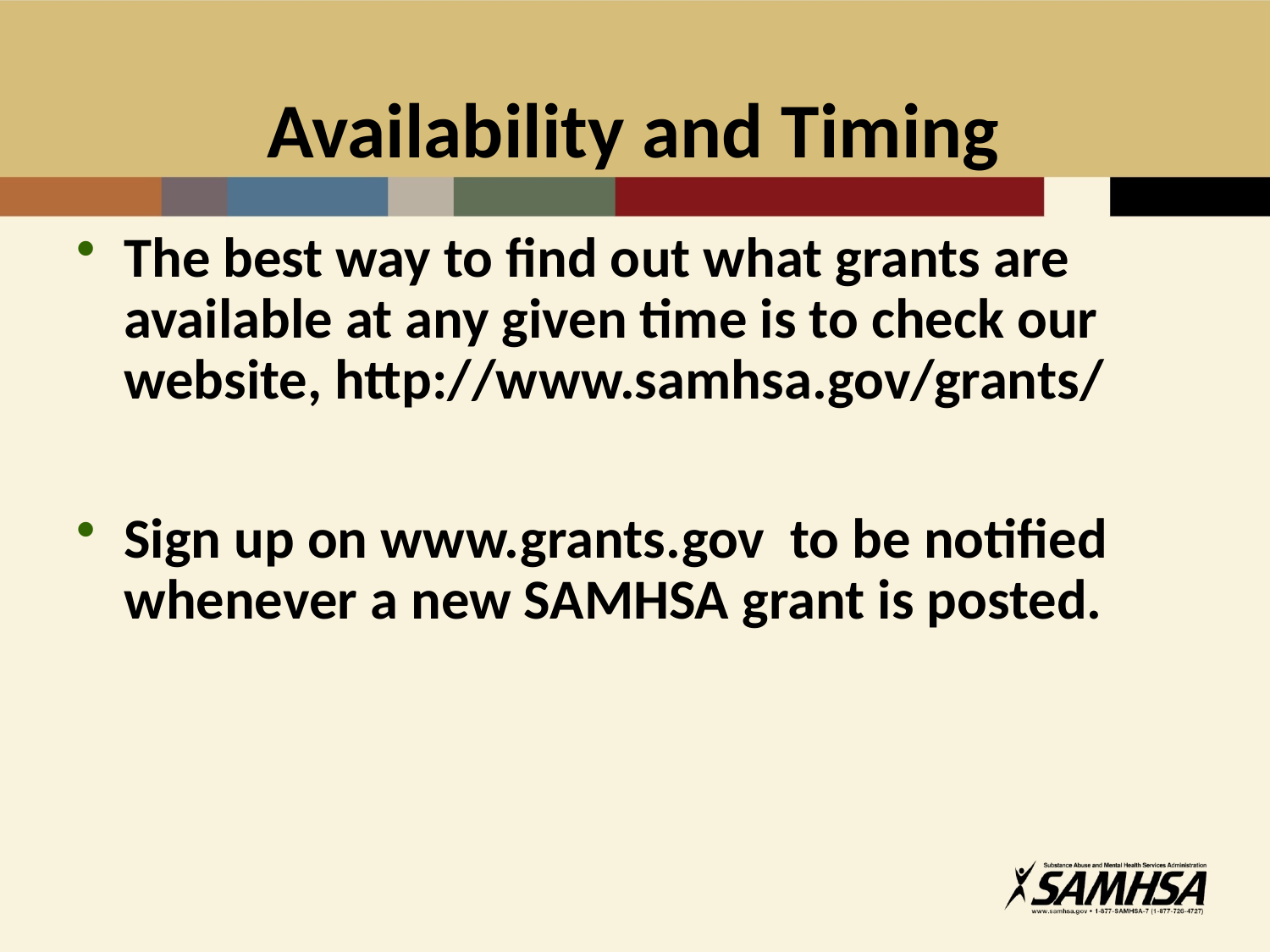

# Availability and Timing
The best way to find out what grants are available at any given time is to check our website, http://www.samhsa.gov/grants/

Sign up on www.grants.gov  to be notified whenever a new SAMHSA grant is posted.